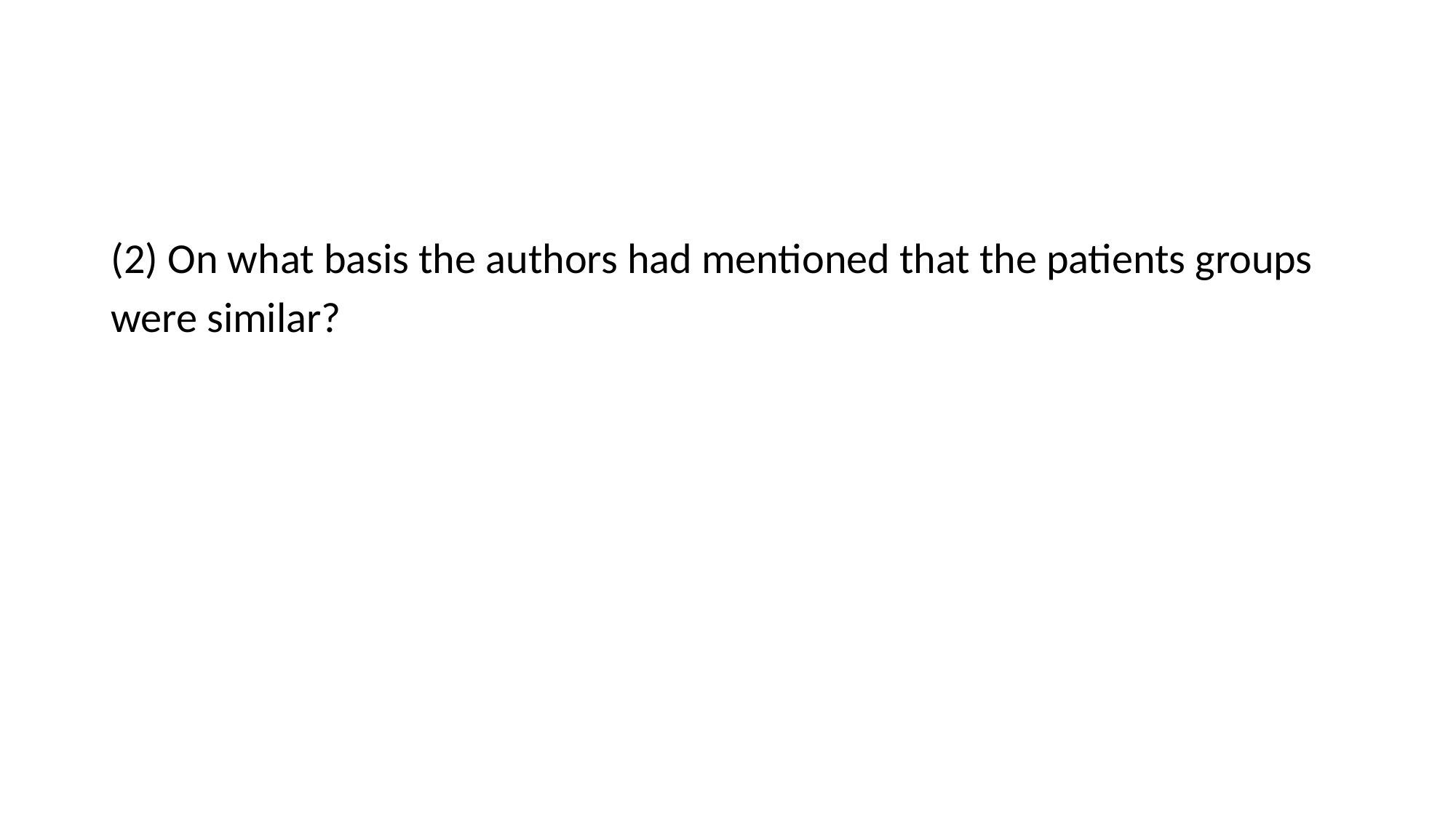

(2) On what basis the authors had mentioned that the patients groups were similar?